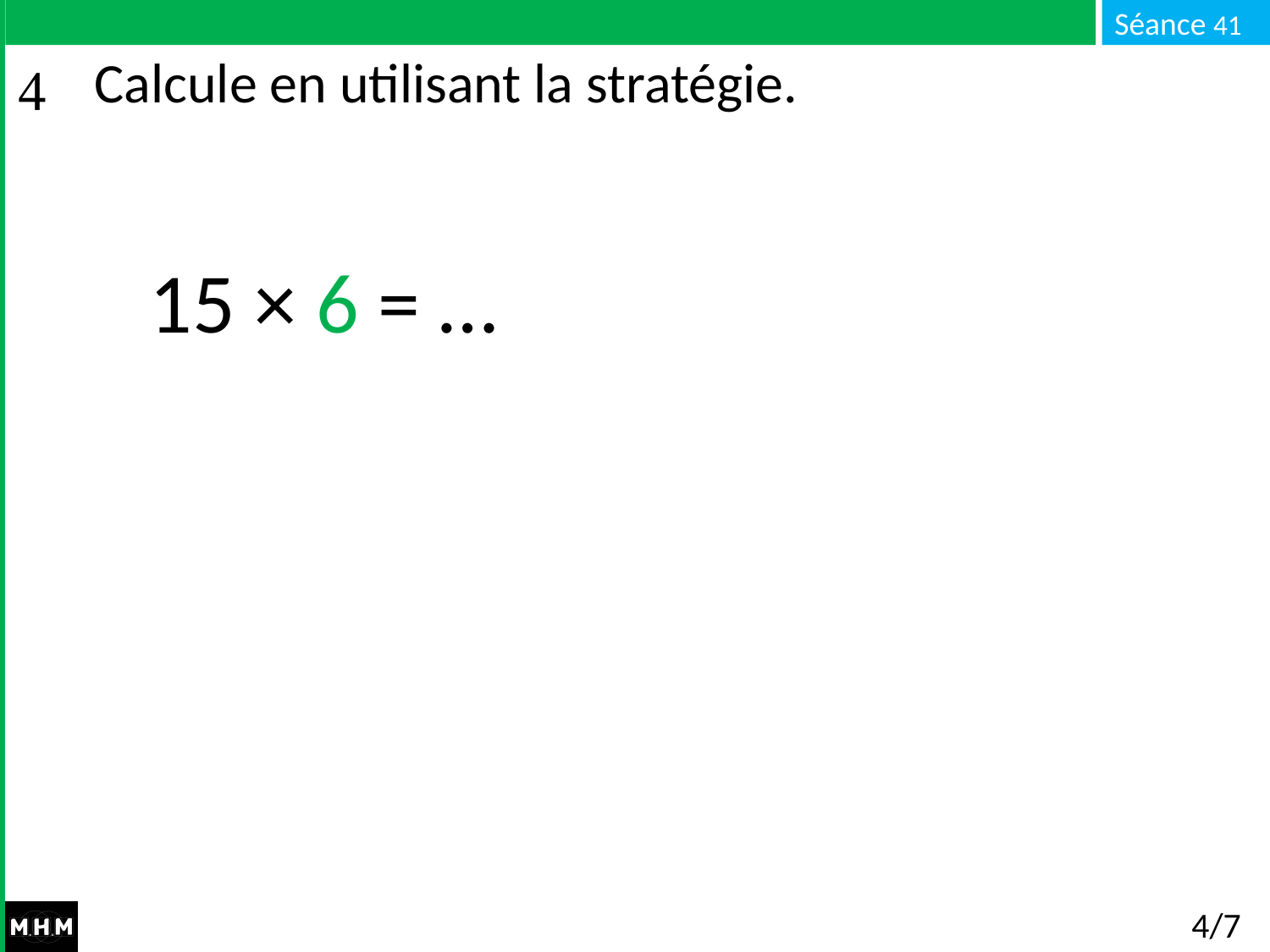

# Calcule en utilisant la stratégie.
15 × 6 = …
4/7